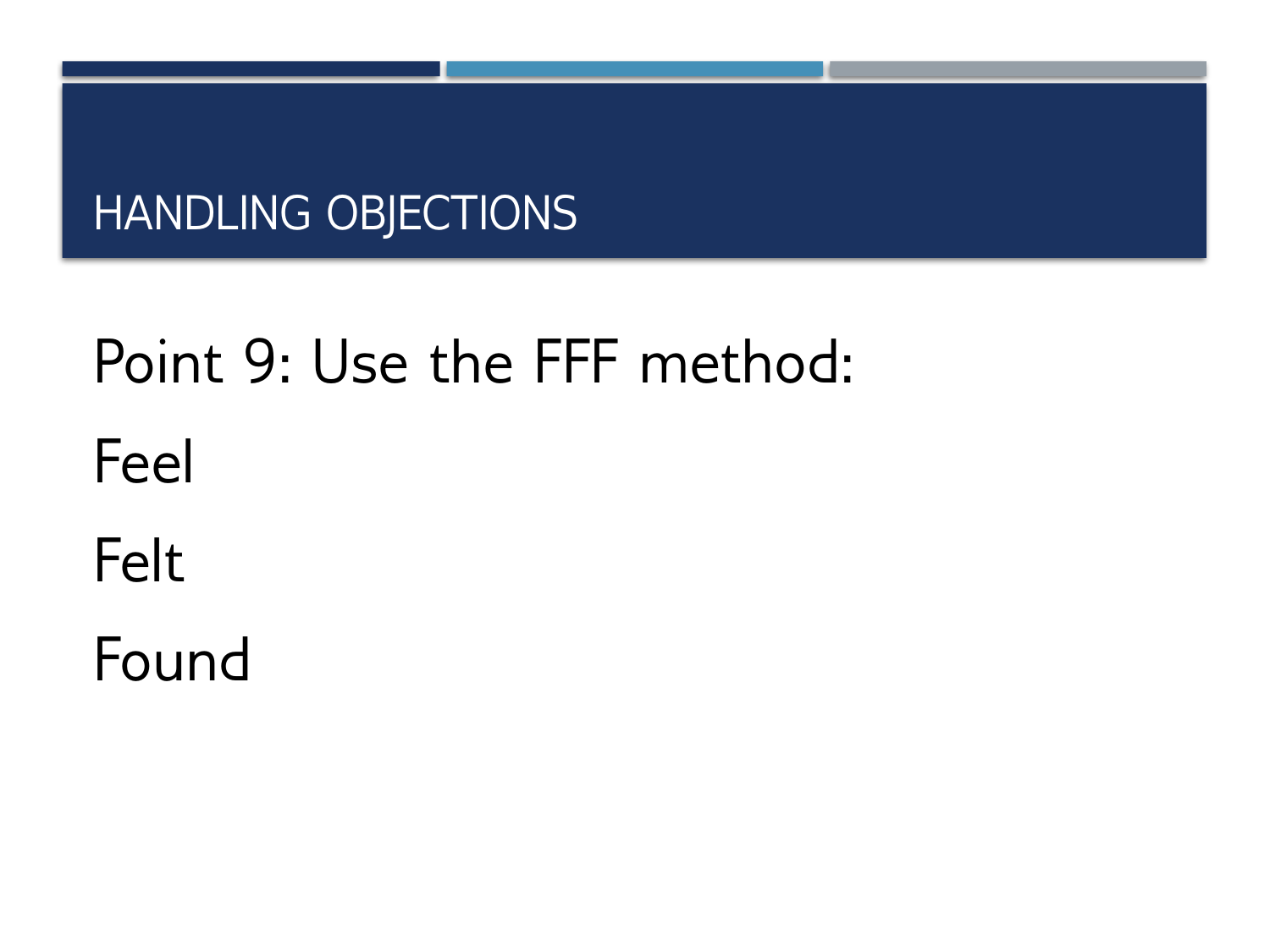

# HANDLING OBJECTIONS
Point 9: Use the FFF method:
Feel
Felt
Found